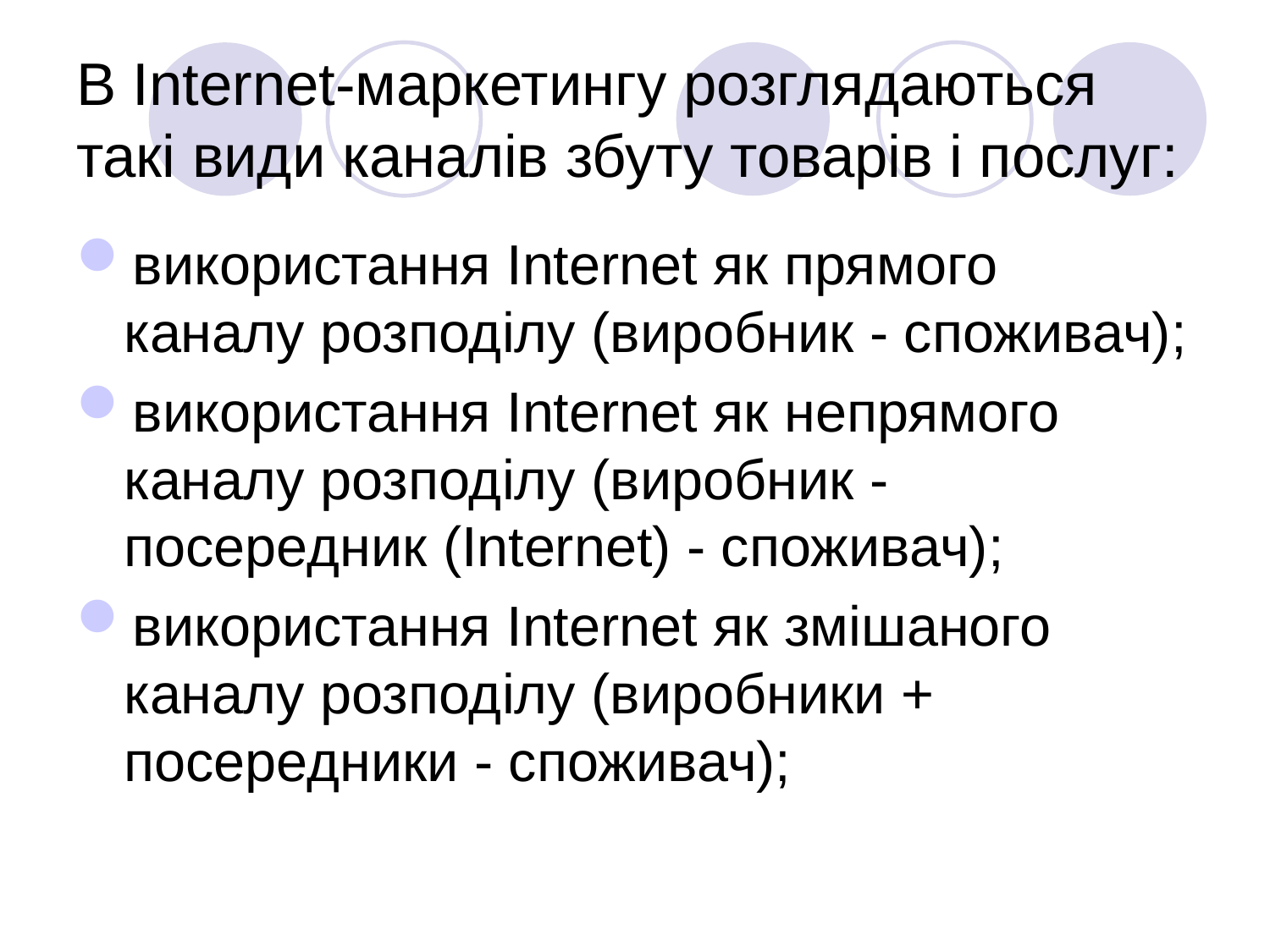

# В Internet-маркетингу розглядаються такі види каналів збуту товарів і послуг:
використання Internet як прямого каналу розподілу (виробник - споживач);
використання Internet як непрямого каналу розподілу (виробник - посередник (Internet) - споживач);
використання Internet як змішаного каналу розподілу (виробники + посередники - споживач);